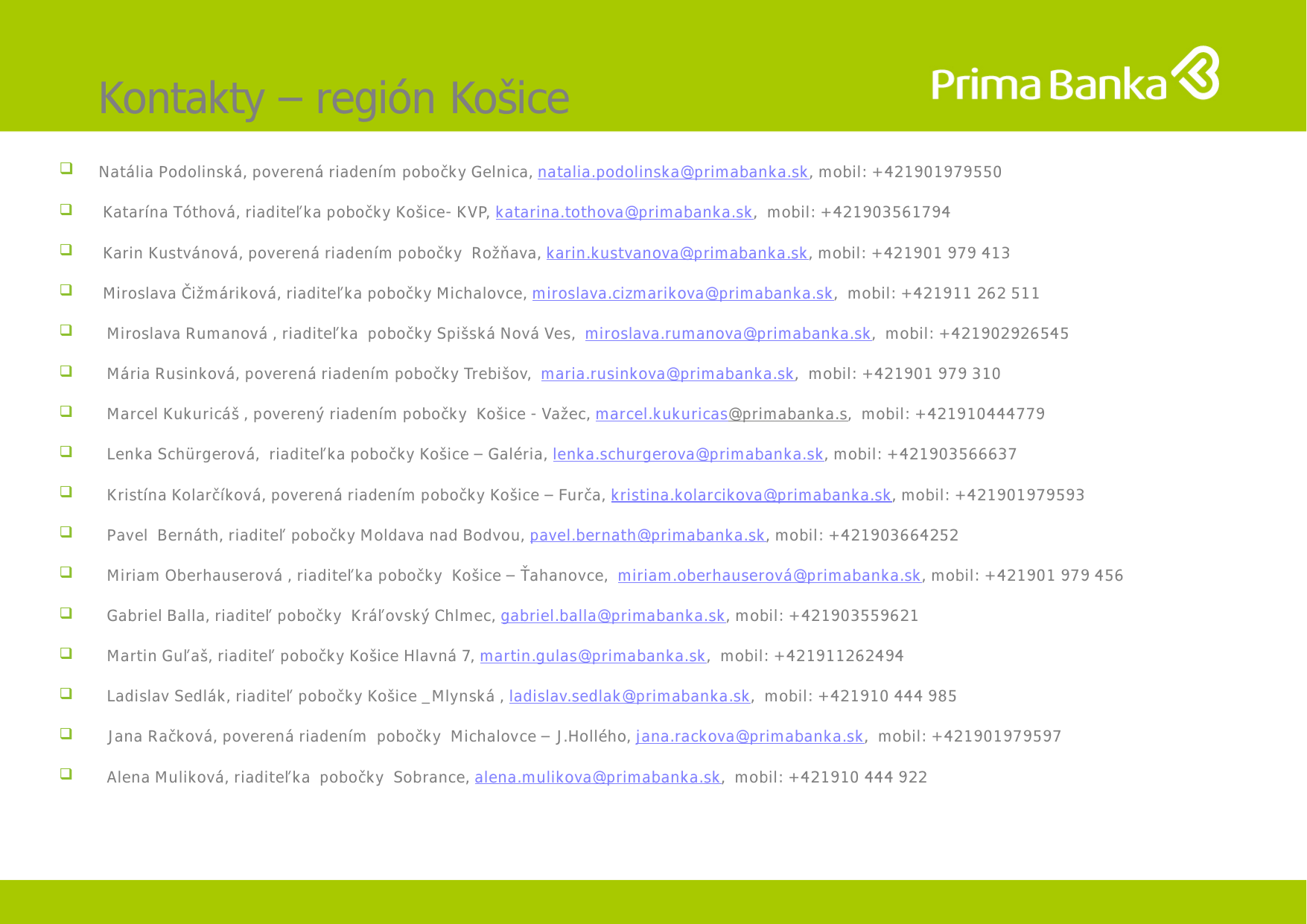

# Kontakty – región Košice
 Natália Podolinská, poverená riadením pobočky Gelnica, natalia.podolinska@primabanka.sk, mobil: +421901979550
  Katarína Tóthová, riaditeľka pobočky Košice- KVP, katarina.tothova@primabanka.sk,  mobil: +421903561794
  Karin Kustvánová, poverená riadením pobočky  Rožňava, karin.kustvanova@primabanka.sk, mobil: +421901 979 413
  Miroslava Čižmáriková, riaditeľka pobočky Michalovce, miroslava.cizmarikova@primabanka.sk,  mobil: +421911 262 511
Miroslava Rumanová , riaditeľka  pobočky Spišská Nová Ves,  miroslava.rumanova@primabanka.sk,  mobil: +421902926545
Mária Rusinková, poverená riadením pobočky Trebišov,  maria.rusinkova@primabanka.sk,  mobil: +421901 979 310
Marcel Kukuricáš , poverený riadením pobočky  Košice - Važec, marcel.kukuricas@primabanka.s,  mobil: +421910444779
Lenka Schürgerová,  riaditeľka pobočky Košice – Galéria, lenka.schurgerova@primabanka.sk, mobil: +421903566637
Kristína Kolarčíková, poverená riadením pobočky Košice – Furča, kristina.kolarcikova@primabanka.sk, mobil: +421901979593
Pavel  Bernáth, riaditeľ pobočky Moldava nad Bodvou, pavel.bernath@primabanka.sk, mobil: +421903664252
Miriam Oberhauserová , riaditeľka pobočky  Košice – Ťahanovce,  miriam.oberhauserová@primabanka.sk, mobil: +421901 979 456
Gabriel Balla, riaditeľ pobočky  Kráľovský Chlmec, gabriel.balla@primabanka.sk, mobil: +421903559621
Martin Guľaš, riaditeľ pobočky Košice Hlavná 7, martin.gulas@primabanka.sk,  mobil: +421911262494
Ladislav Sedlák, riaditeľ pobočky Košice _Mlynská , ladislav.sedlak@primabanka.sk,  mobil: +421910 444 985
Jana Račková, poverená riadením  pobočky  Michalovce – J.Hollého, jana.rackova@primabanka.sk,  mobil: +421901979597
Alena Muliková, riaditeľka  pobočky  Sobrance, alena.mulikova@primabanka.sk,  mobil: +421910 444 922